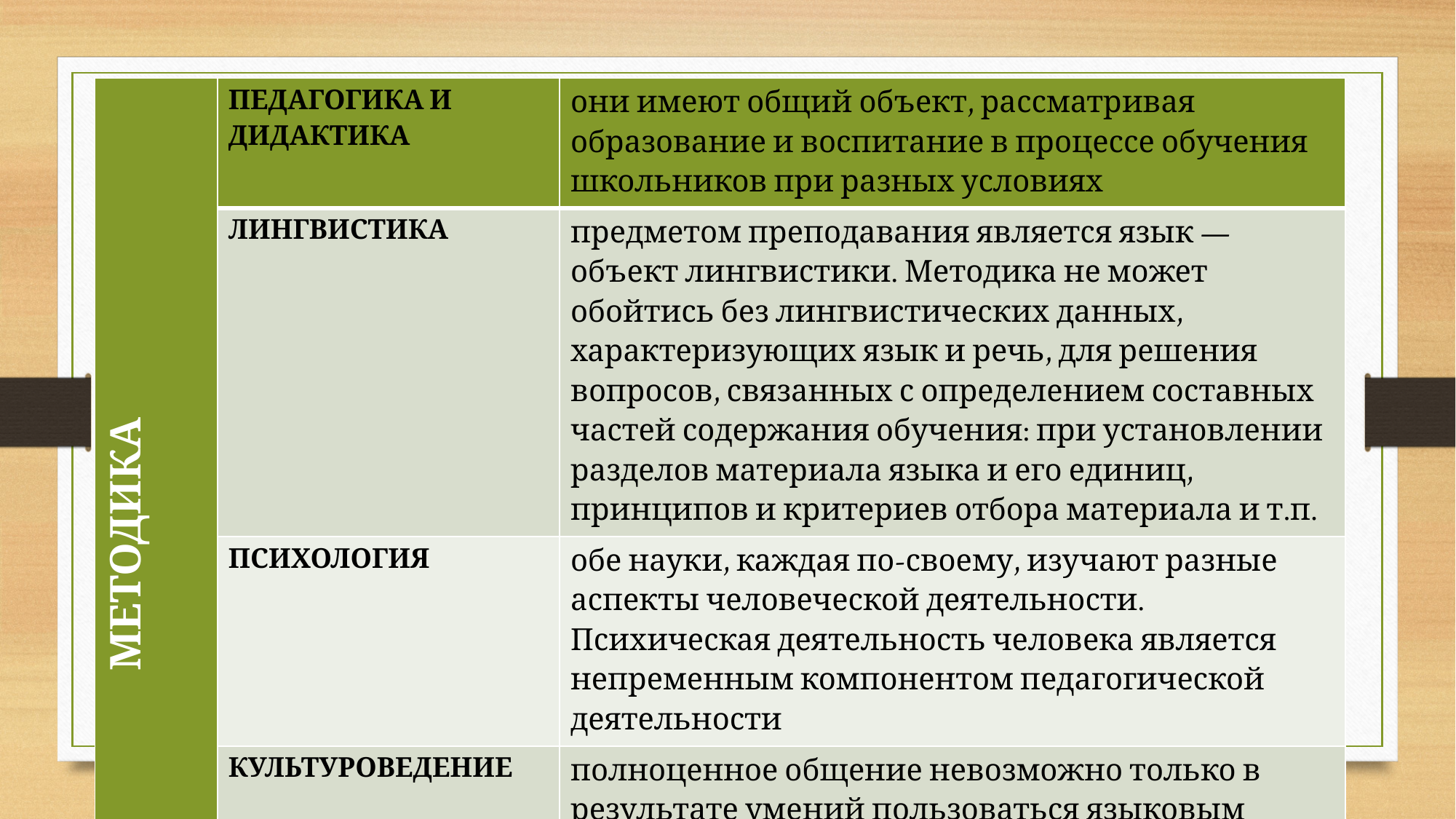

| МЕТОДИКА | ПЕДАГОГИКА И ДИДАКТИКА | они имеют общий объект, рассматривая образование и воспитание в процессе обучения школьников при разных условиях |
| --- | --- | --- |
|  | ЛИНГВИСТИКА | предметом преподавания является язык — объект лингвистики. Методика не может обойтись без лингвистических данных, характеризующих язык и речь, для решения вопросов, связанных с определением составных частей содержания обучения: при установлении разделов материала языка и его единиц, принципов и критериев отбора материала и т.п. |
|  | ПСИХОЛОГИЯ | обе науки, каждая по-своему, изучают разные аспекты человеческой деятельности. Психическая деятельность человека является непременным компонентом педагогической деятельности |
|  | КУЛЬТУРОВЕДЕНИЕ | полноценное общение невозможно только в результате умений пользоваться языковым материалом, как это представлялось методистам прошлого. |